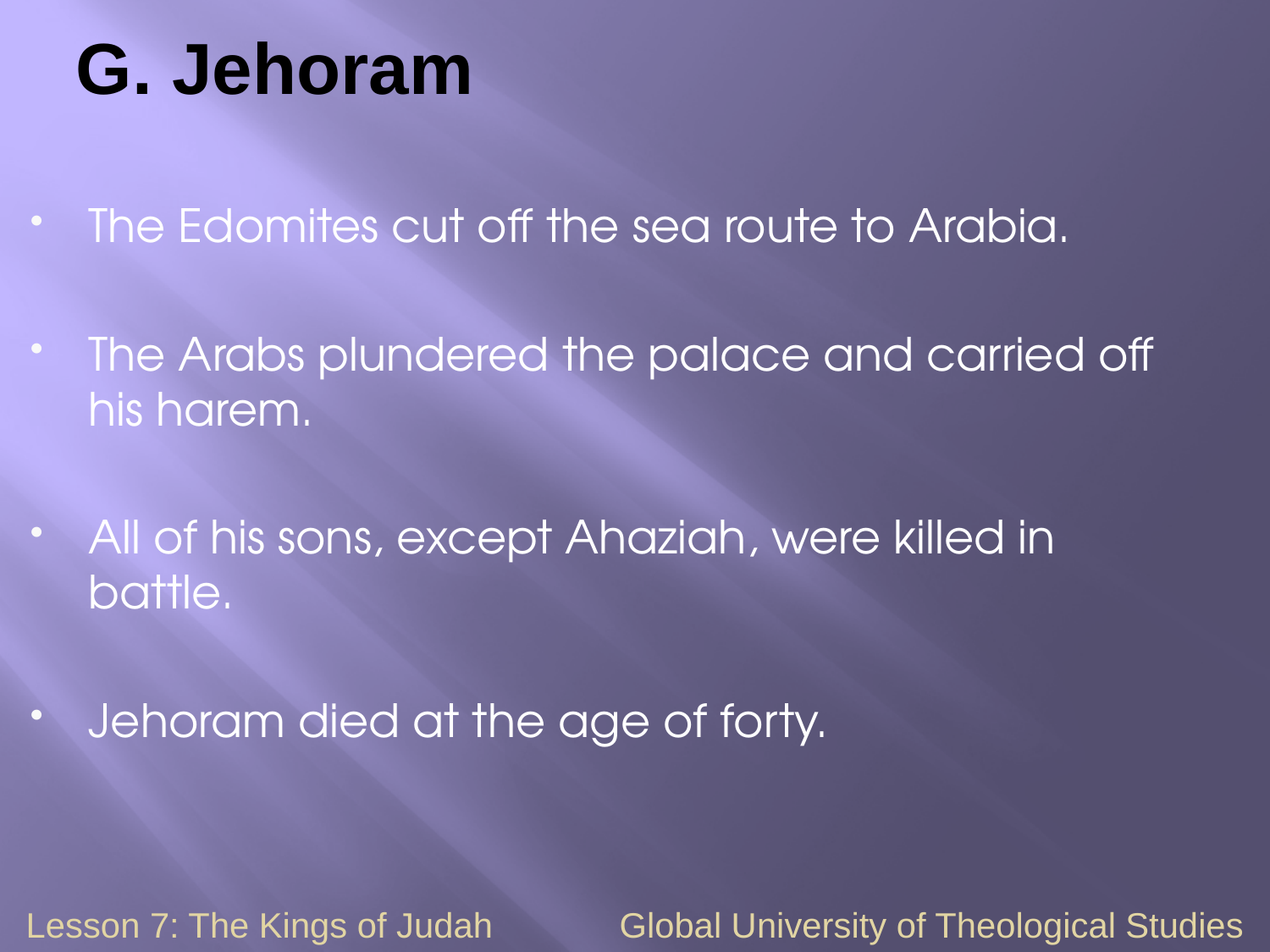

# G. Jehoram
The Edomites cut off the sea route to Arabia.

The Arabs plundered the palace and carried off his harem.

All of his sons, except Ahaziah, were killed in battle.

Jehoram died at the age of forty.
Lesson 7: The Kings of Judah             Global University of Theological Studies